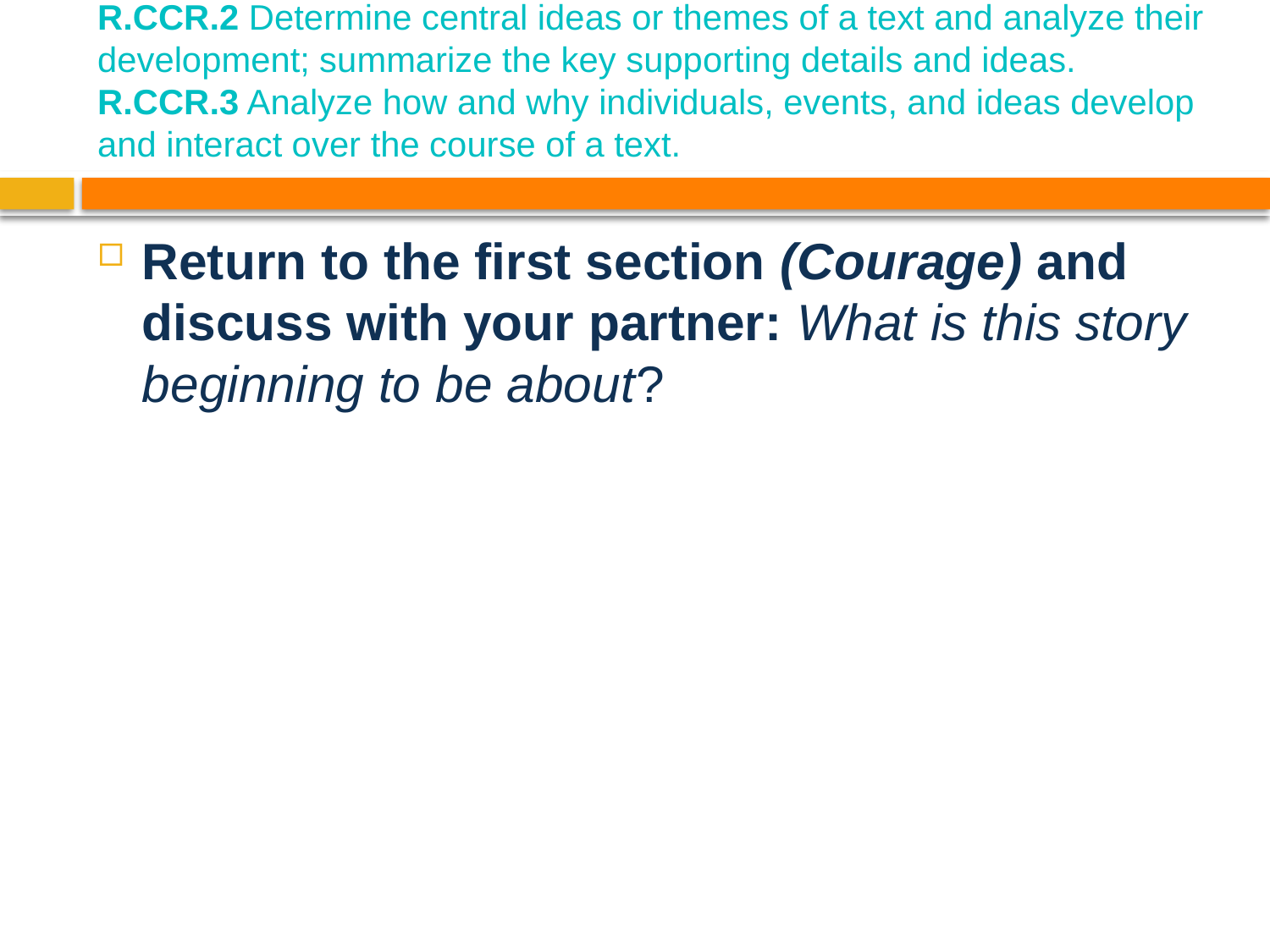

# R.CCR.2 Determine central ideas or themes of a text and analyze their development; summarize the key supporting details and ideas. R.CCR.3 Analyze how and why individuals, events, and ideas develop and interact over the course of a text.
Return to the first section (Courage) and discuss with your partner: What is this story beginning to be about?